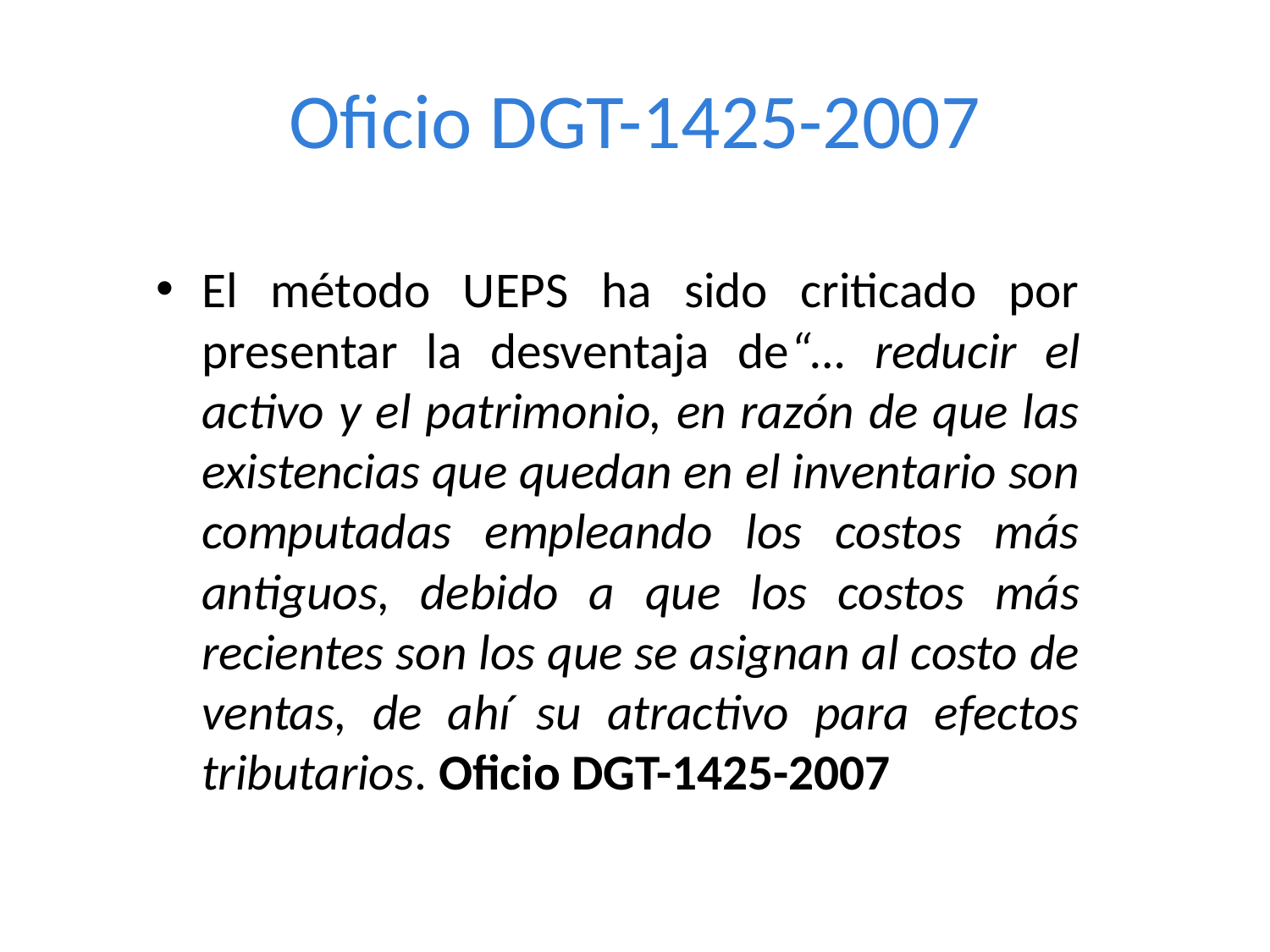

# Oficio DGT-1425-2007
El método UEPS ha sido criticado por presentar la desventaja de“… reducir el activo y el patrimonio, en razón de que las existencias que quedan en el inventario son computadas empleando los costos más antiguos, debido a que los costos más recientes son los que se asignan al costo de ventas, de ahí su atractivo para efectos tributarios. Oficio DGT-1425-2007